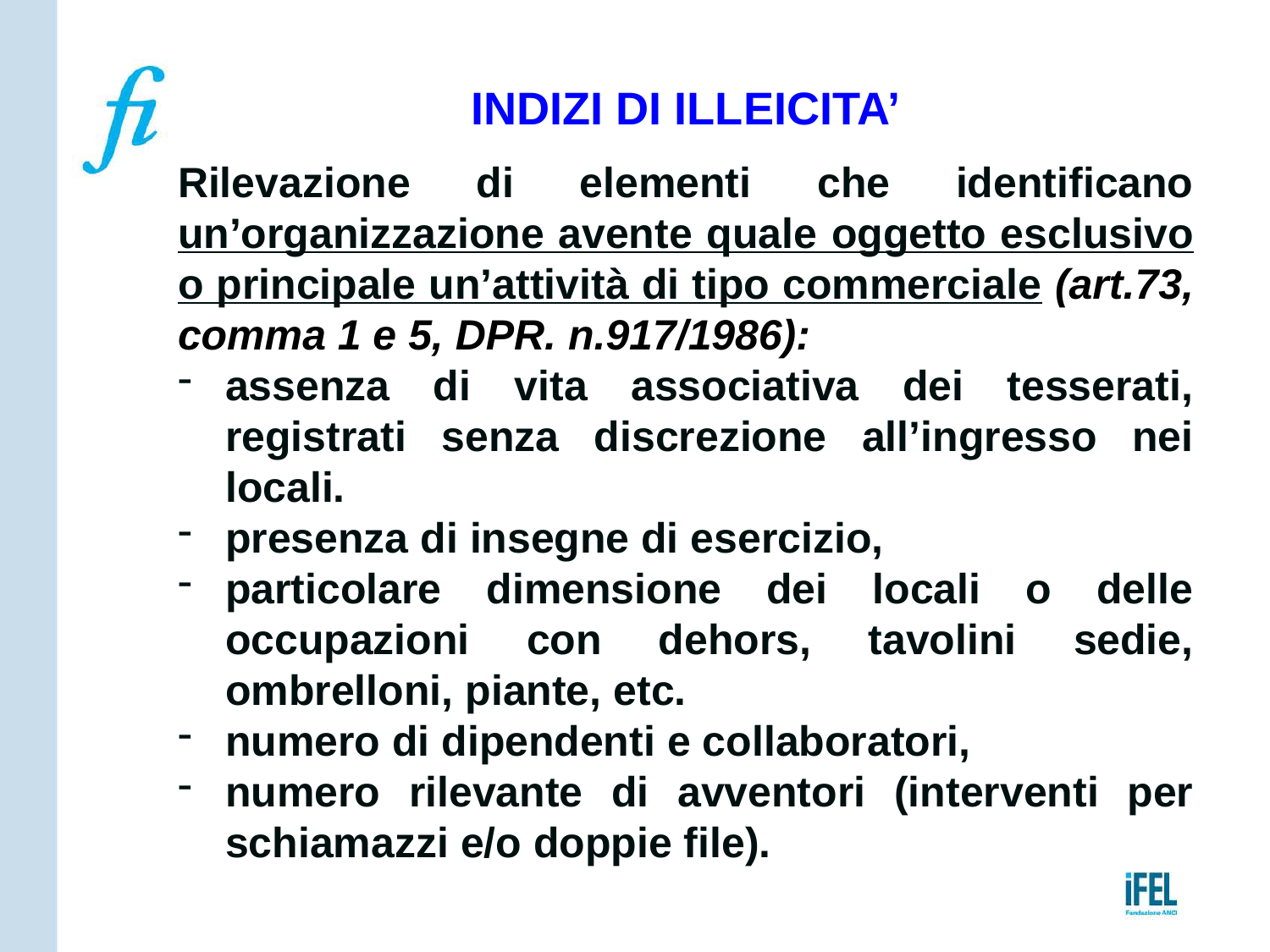

INDIZI DI ILLEICITA’

Rilevazione di elementi che identificano un’organizzazione avente quale oggetto esclusivo o principale un’attività di tipo commerciale (art.73, comma 1 e 5, DPR. n.917/1986):
assenza di vita associativa dei tesserati, registrati senza discrezione all’ingresso nei locali.
presenza di insegne di esercizio,
particolare dimensione dei locali o delle occupazioni con dehors, tavolini sedie, ombrelloni, piante, etc.
numero di dipendenti e collaboratori,
numero rilevante di avventori (interventi per schiamazzi e/o doppie file).